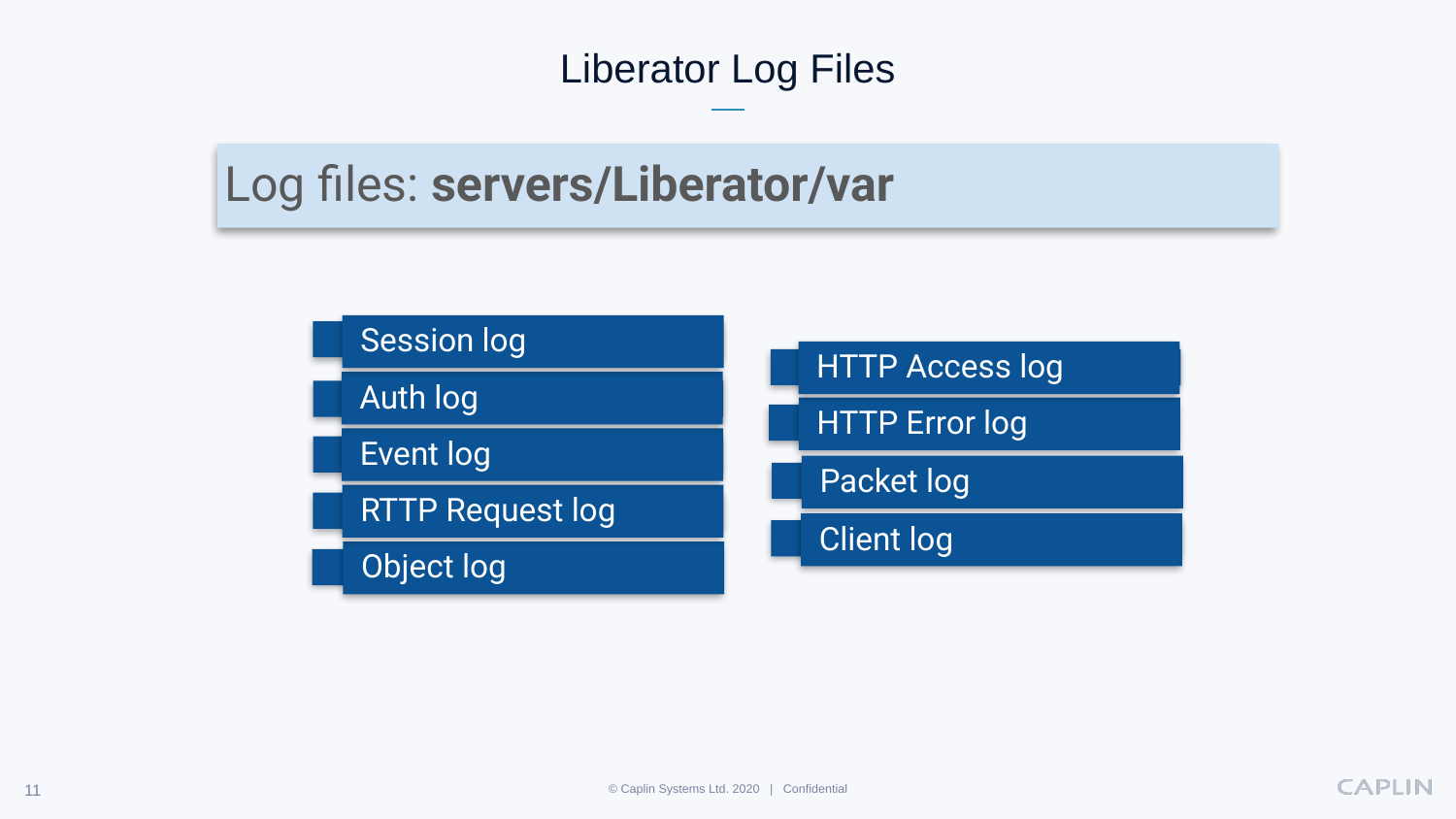

# Liberator Log Files
Log files: servers/Liberator/var
Session log

HTTP Access log

Auth log

HTTP Error log

Event log

Packet log

RTTP Request log

Client log

Object log